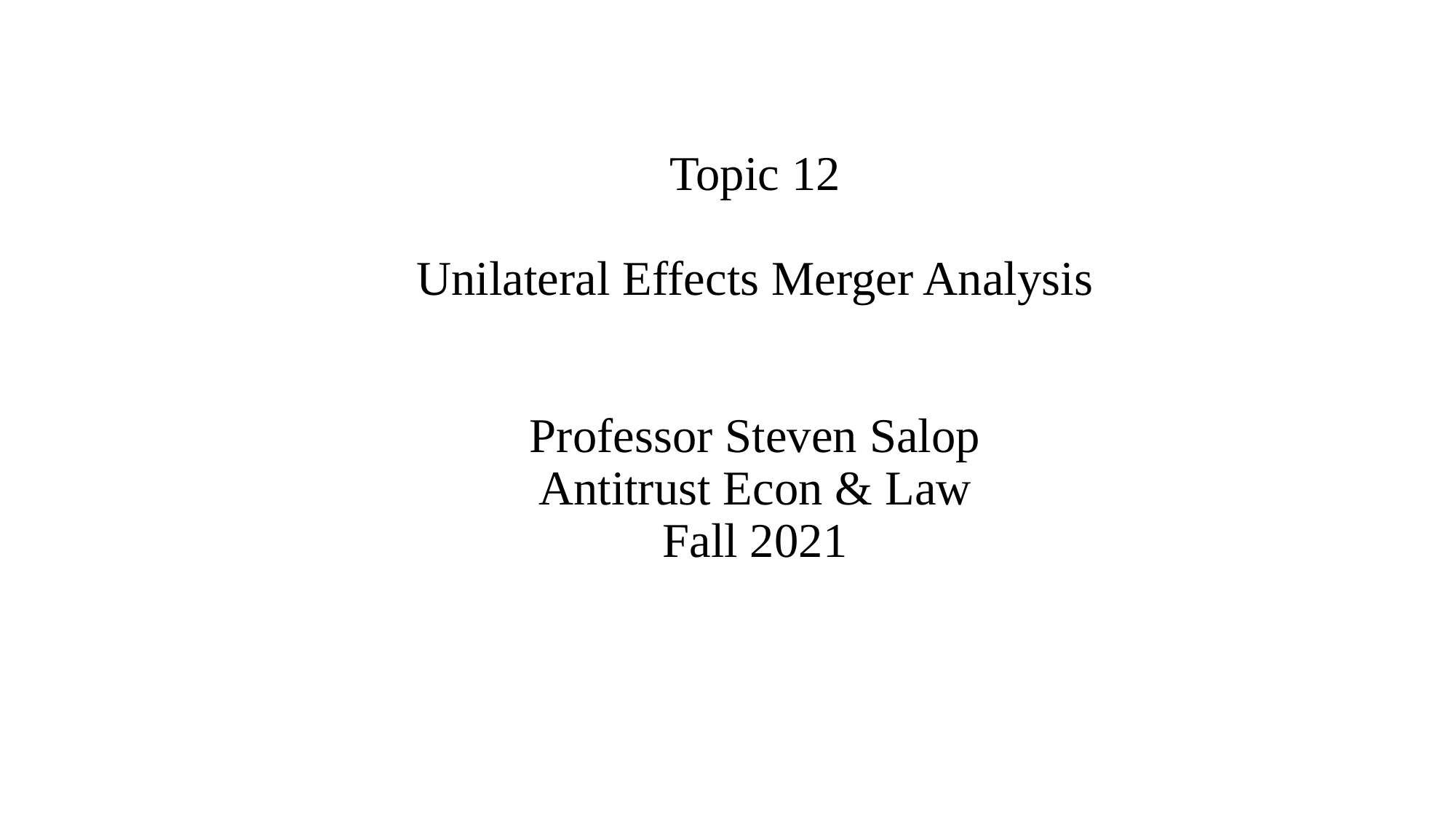

# Topic 12 Unilateral Effects Merger Analysis Professor Steven Salop Antitrust Econ & Law Fall 2021